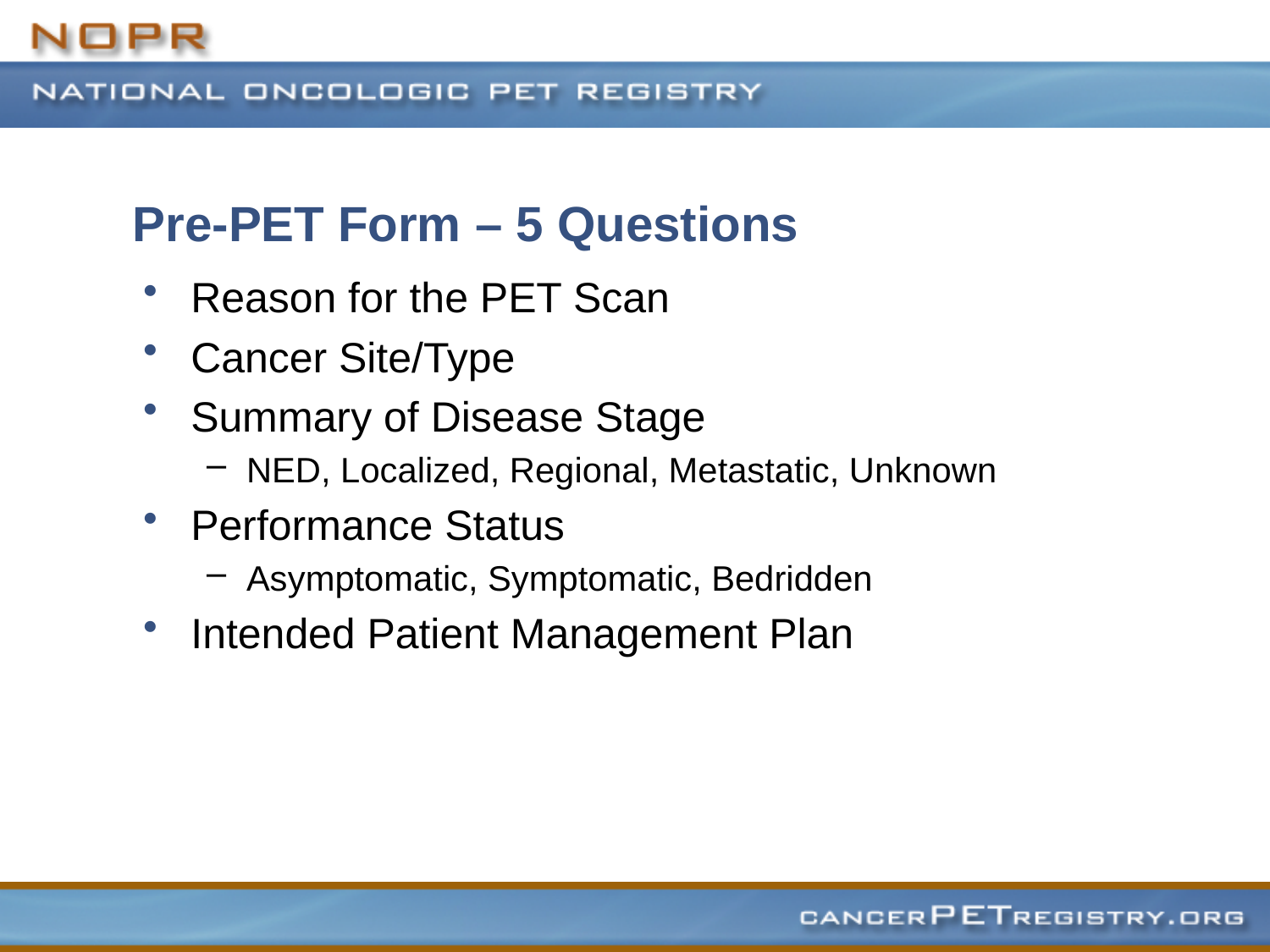

# Pre-PET Form – 5 Questions
Reason for the PET Scan
Cancer Site/Type
Summary of Disease Stage
NED, Localized, Regional, Metastatic, Unknown
Performance Status
Asymptomatic, Symptomatic, Bedridden
Intended Patient Management Plan